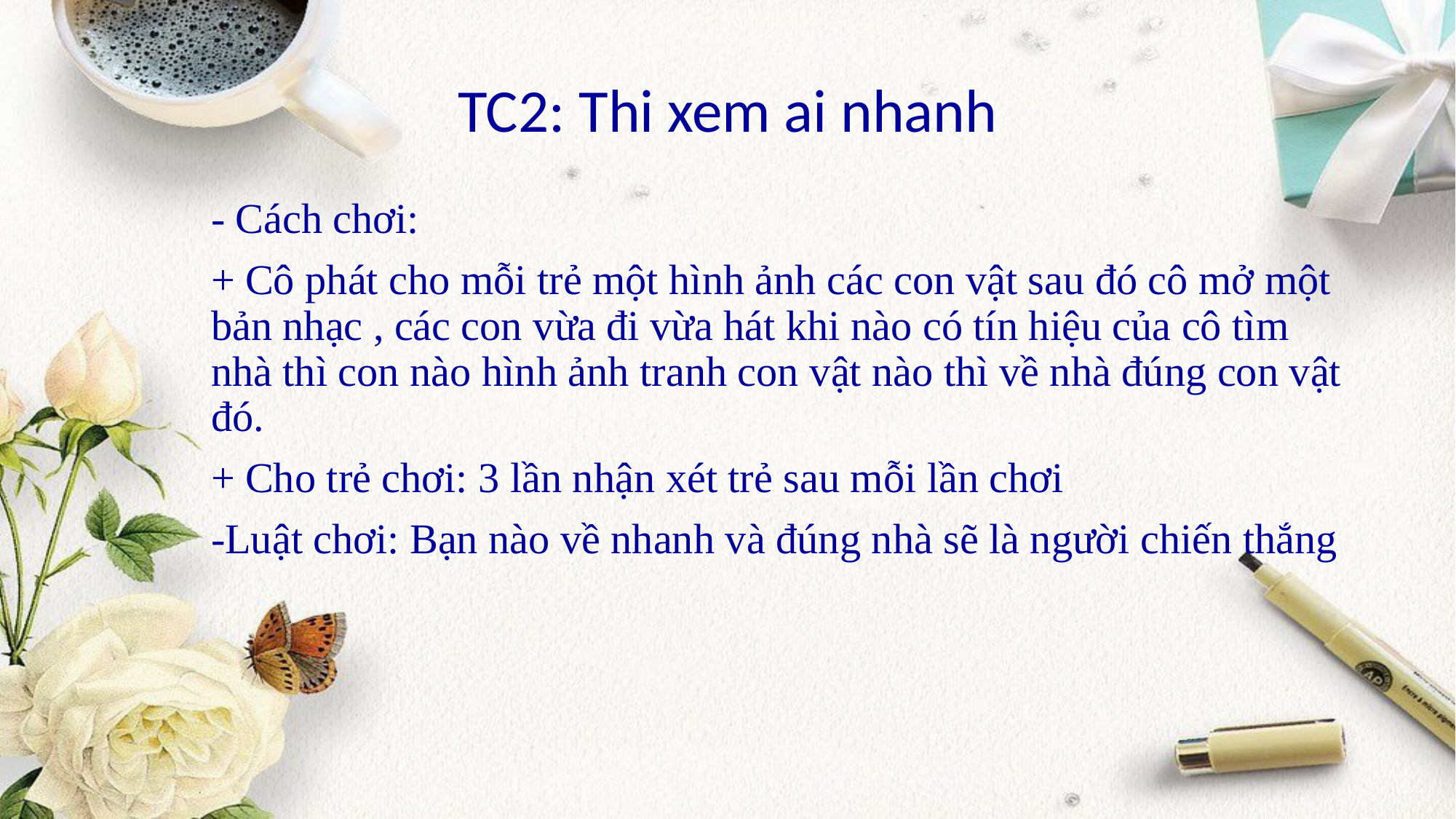

# TC2: Thi xem ai nhanh
- Cách chơi:
+ Cô phát cho mỗi trẻ một hình ảnh các con vật sau đó cô mở một bản nhạc , các con vừa đi vừa hát khi nào có tín hiệu của cô tìm nhà thì con nào hình ảnh tranh con vật nào thì về nhà đúng con vật đó.
+ Cho trẻ chơi: 3 lần nhận xét trẻ sau mỗi lần chơi
-Luật chơi: Bạn nào về nhanh và đúng nhà sẽ là người chiến thắng